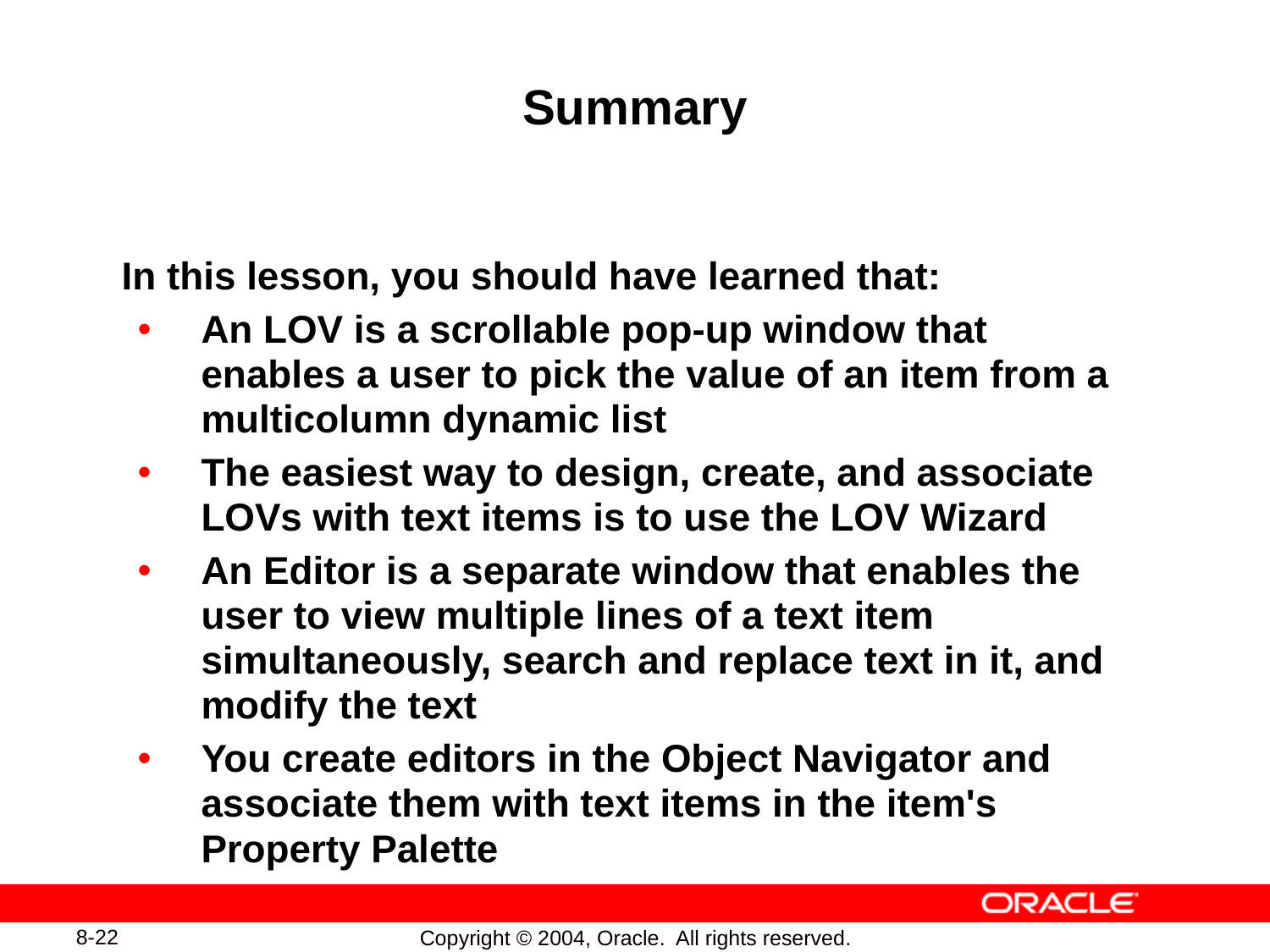

# Summary
In this lesson, you should have learned that:
An LOV is a scrollable pop-up window that enables a user to pick the value of an item from a multicolumn dynamic list
The easiest way to design, create, and associate LOVs with text items is to use the LOV Wizard
An Editor is a separate window that enables the user to view multiple lines of a text item simultaneously, search and replace text in it, and modify the text
You create editors in the Object Navigator and associate them with text items in the item's Property Palette